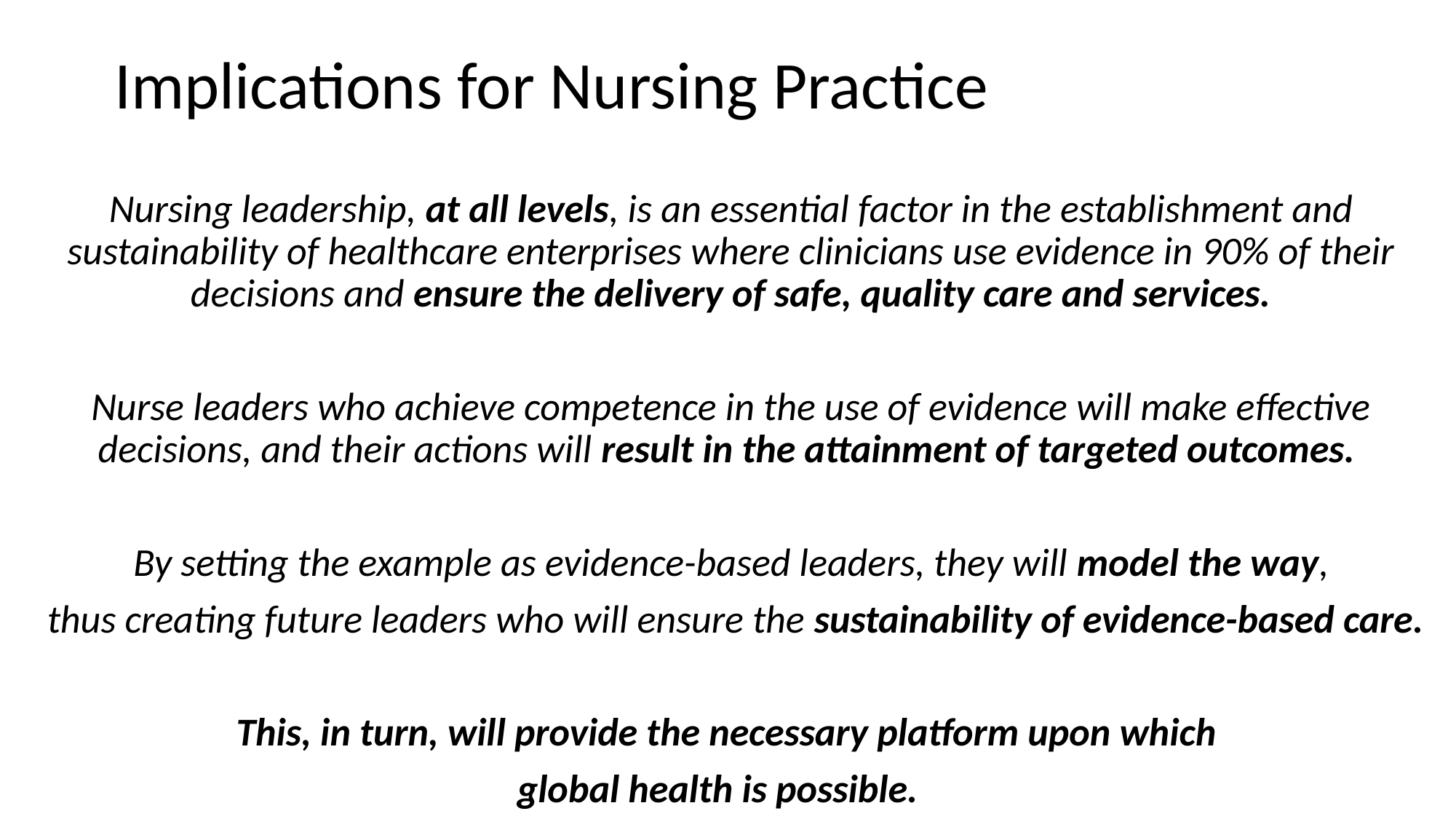

# Implications for Nursing Practice
Nursing leadership, at all levels, is an essential factor in the establishment and sustainability of healthcare enterprises where clinicians use evidence in 90% of their decisions and ensure the delivery of safe, quality care and services.

Nurse leaders who achieve competence in the use of evidence will make effective decisions, and their actions will result in the attainment of targeted outcomes.

By setting the example as evidence-based leaders, they will model the way,
 thus creating future leaders who will ensure the sustainability of evidence-based care.

This, in turn, will provide the necessary platform upon which
global health is possible.